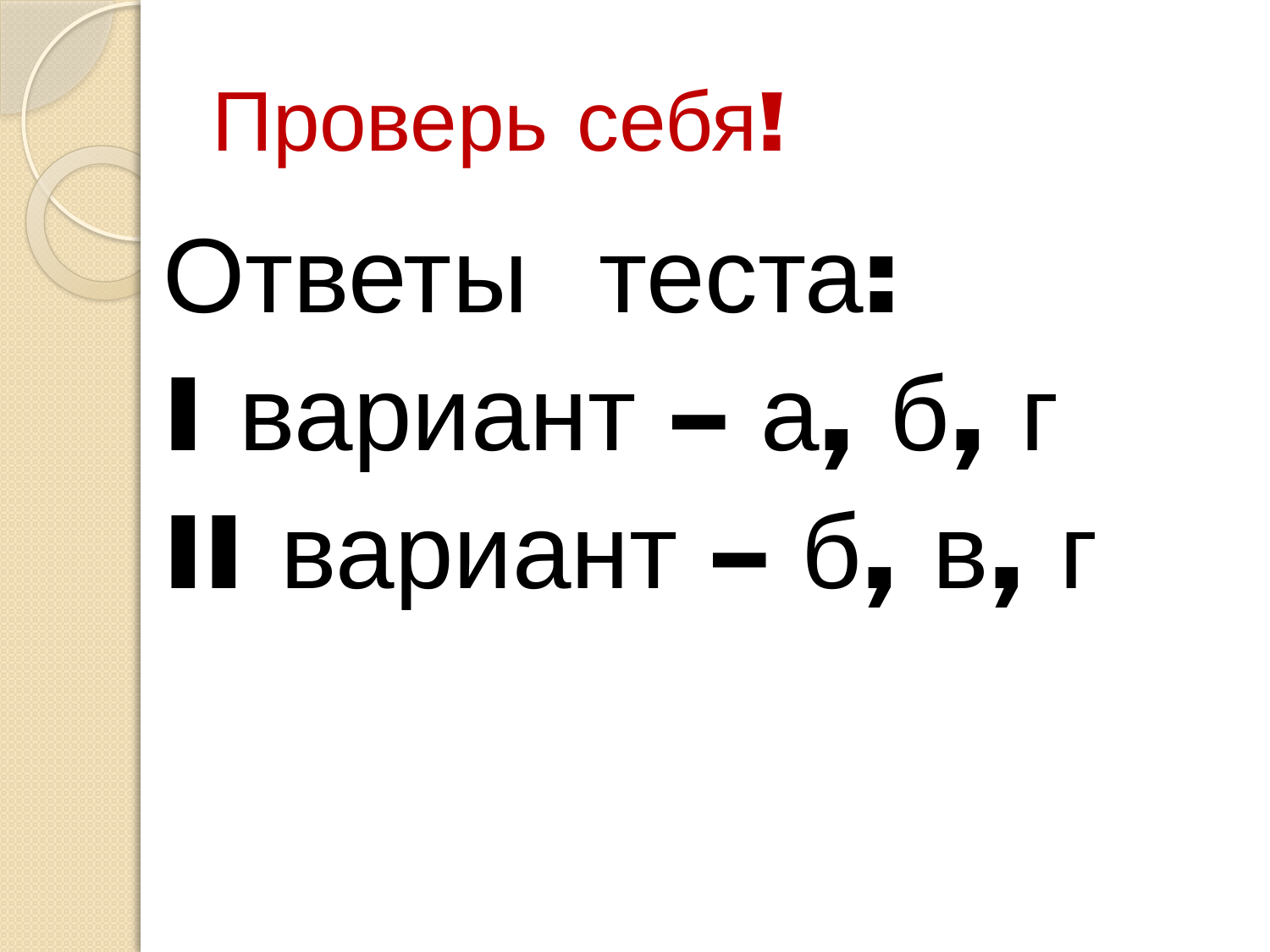

# Проверь себя!
Ответы  теста:
I вариант – а, б, г
II вариант – б, в, г